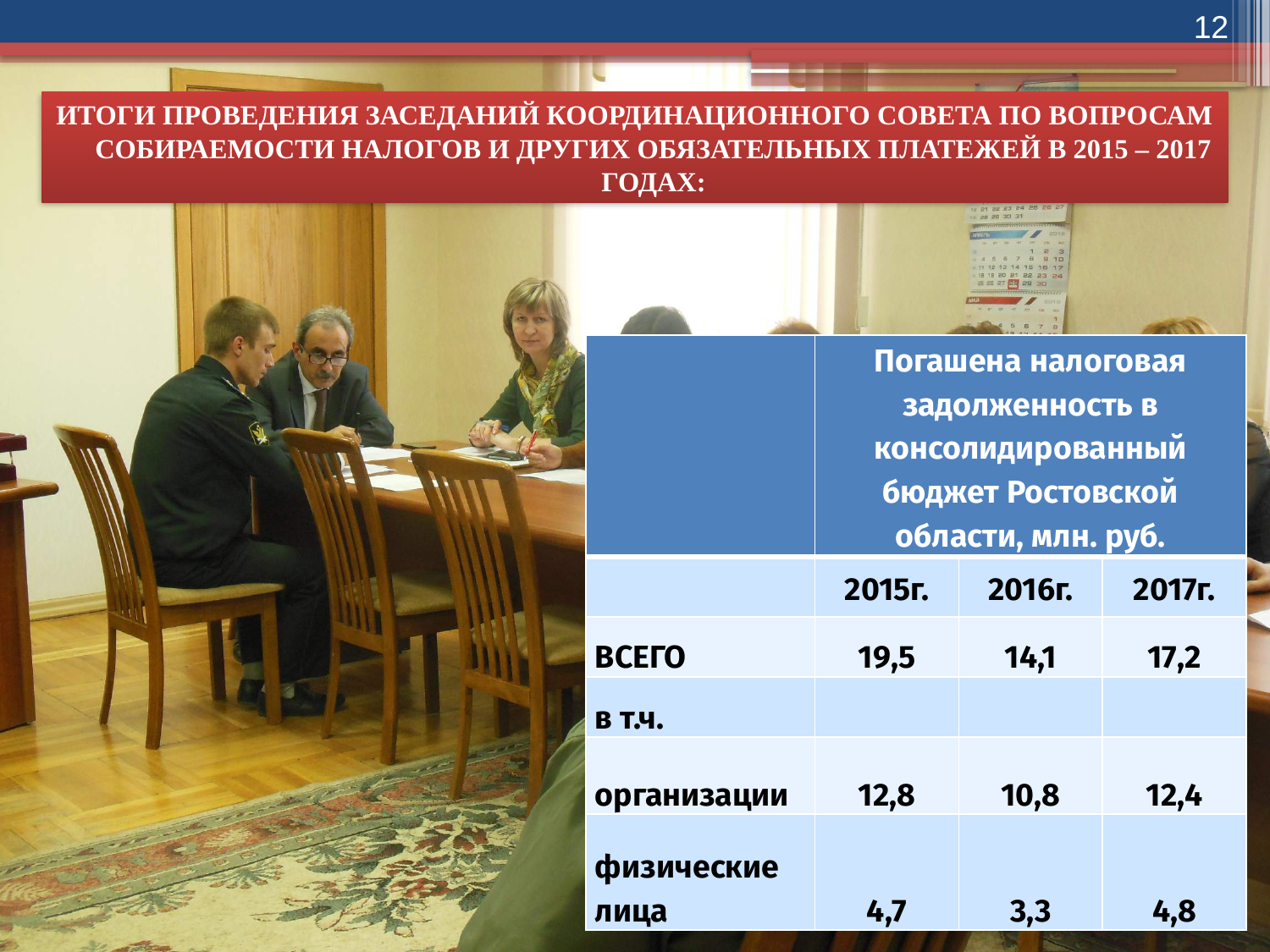

12
# ИТОГИ ПРОВЕДЕНИЯ ЗАСЕДАНИЙ КООРДИНАЦИОННОГО СОВЕТА ПО ВОПРОСАМ СОБИРАЕМОСТИ НАЛОГОВ И ДРУГИХ ОБЯЗАТЕЛЬНЫХ ПЛАТЕЖЕЙ В 2015 – 2017 ГОДАХ:
|  | Погашена налоговая задолженность в консолидированный бюджет Ростовской области, млн. руб. |  |  |
| --- | --- | --- | --- |
|  | 2015г. | 2016г. | 2017г. |
| ВСЕГО | 19,5 | 14,1 | 17,2 |
| в т.ч. |  |  |  |
| организации | 12,8 | 10,8 | 12,4 |
| физические лица | 4,7 | 3,3 | 4,8 |